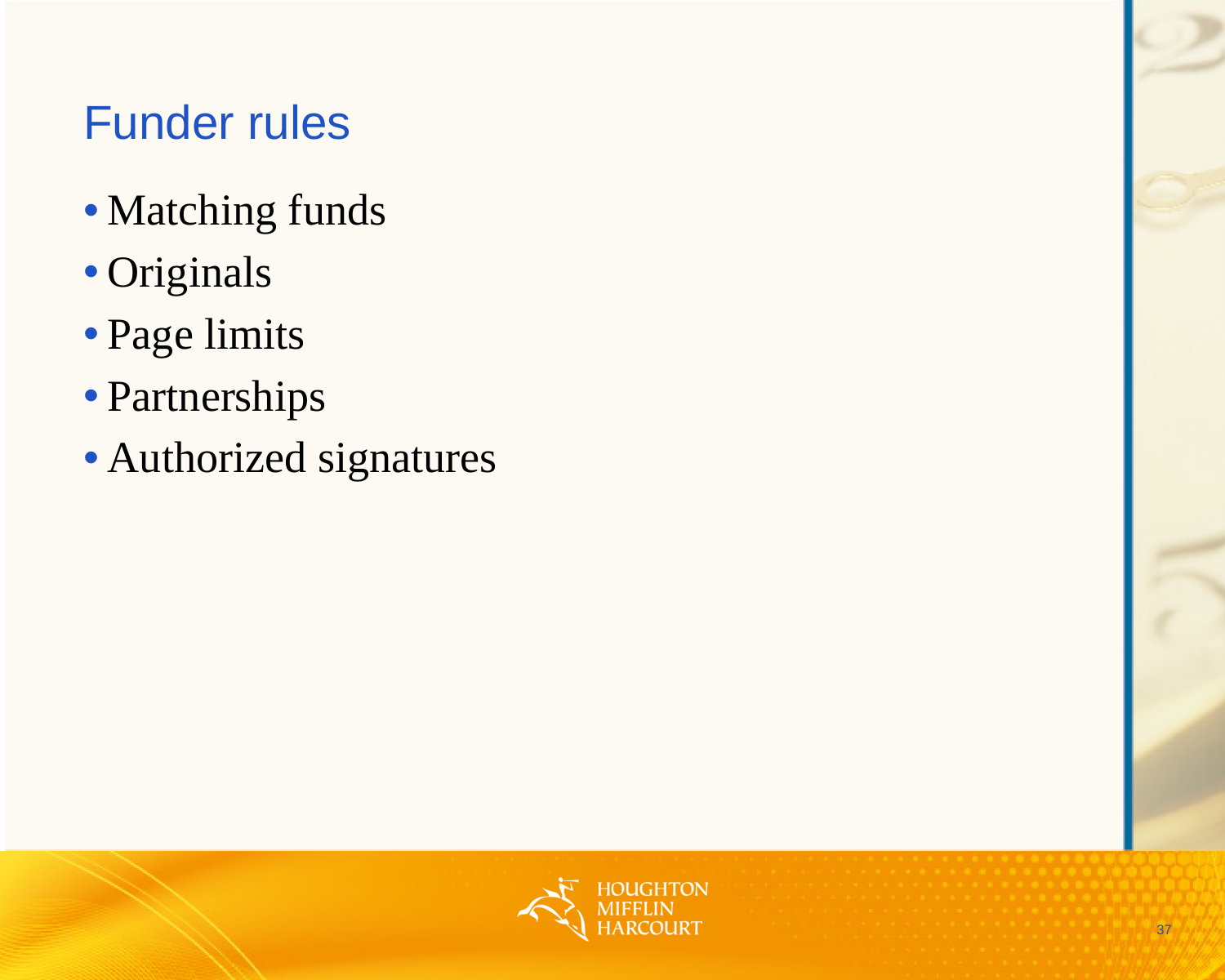

# Funder rules
Matching funds
Originals
Page limits
Partnerships
Authorized signatures
37